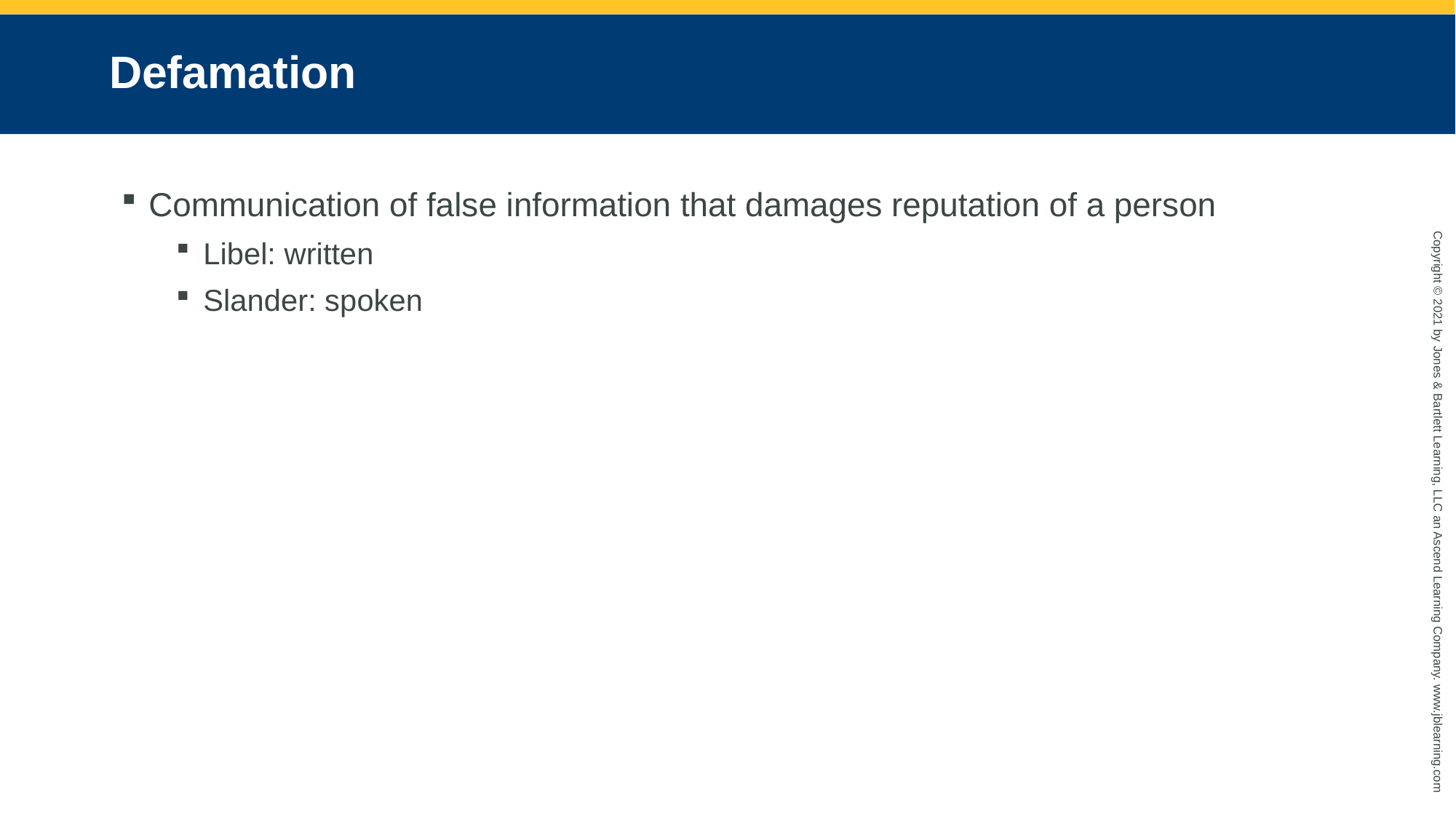

# Defamation
Communication of false information that damages reputation of a person
Libel: written
Slander: spoken